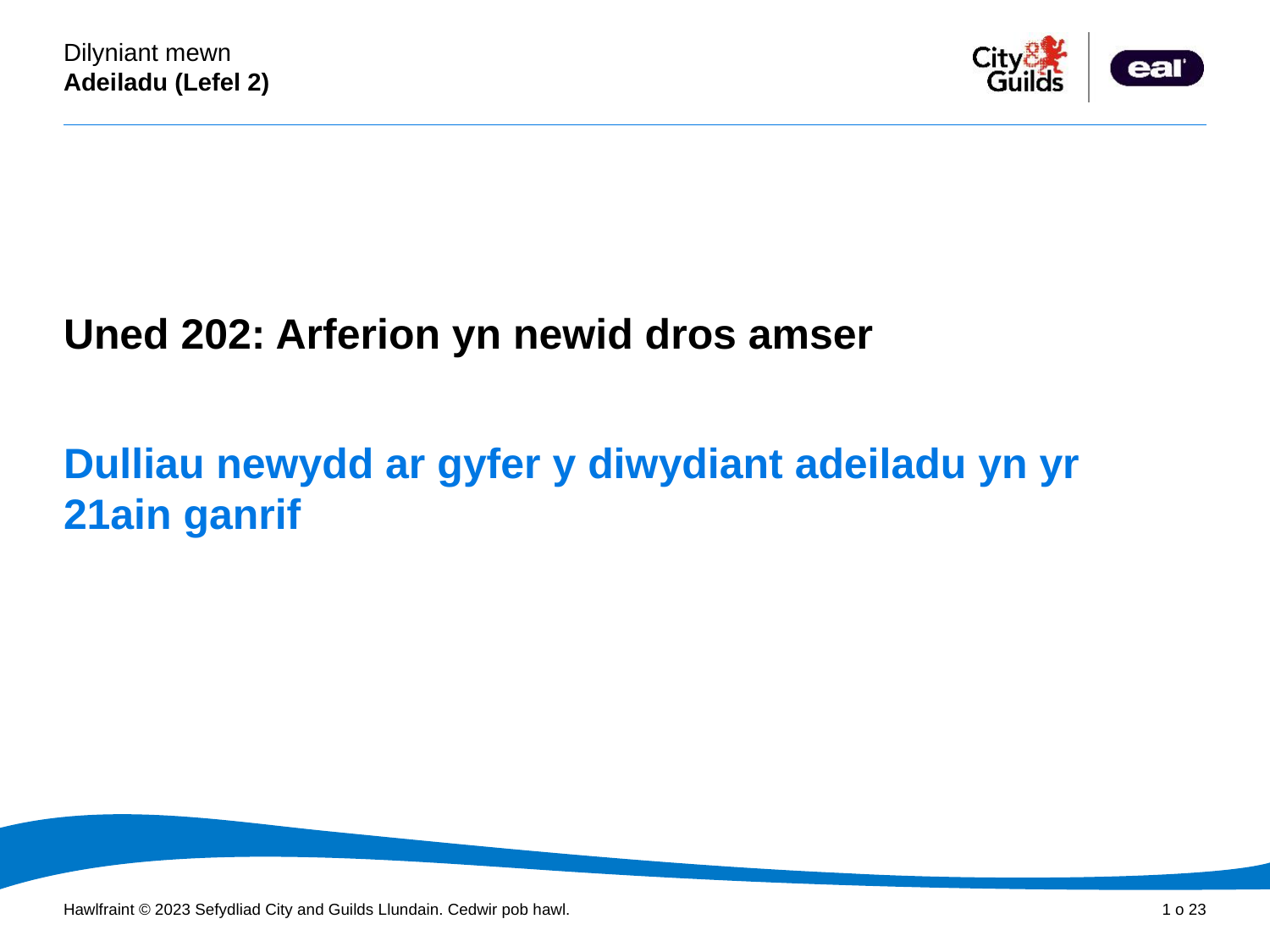

Cyflwyniad PowerPoint
Uned 202: Arferion yn newid dros amser
# Dulliau newydd ar gyfer y diwydiant adeiladu yn yr 21ain ganrif